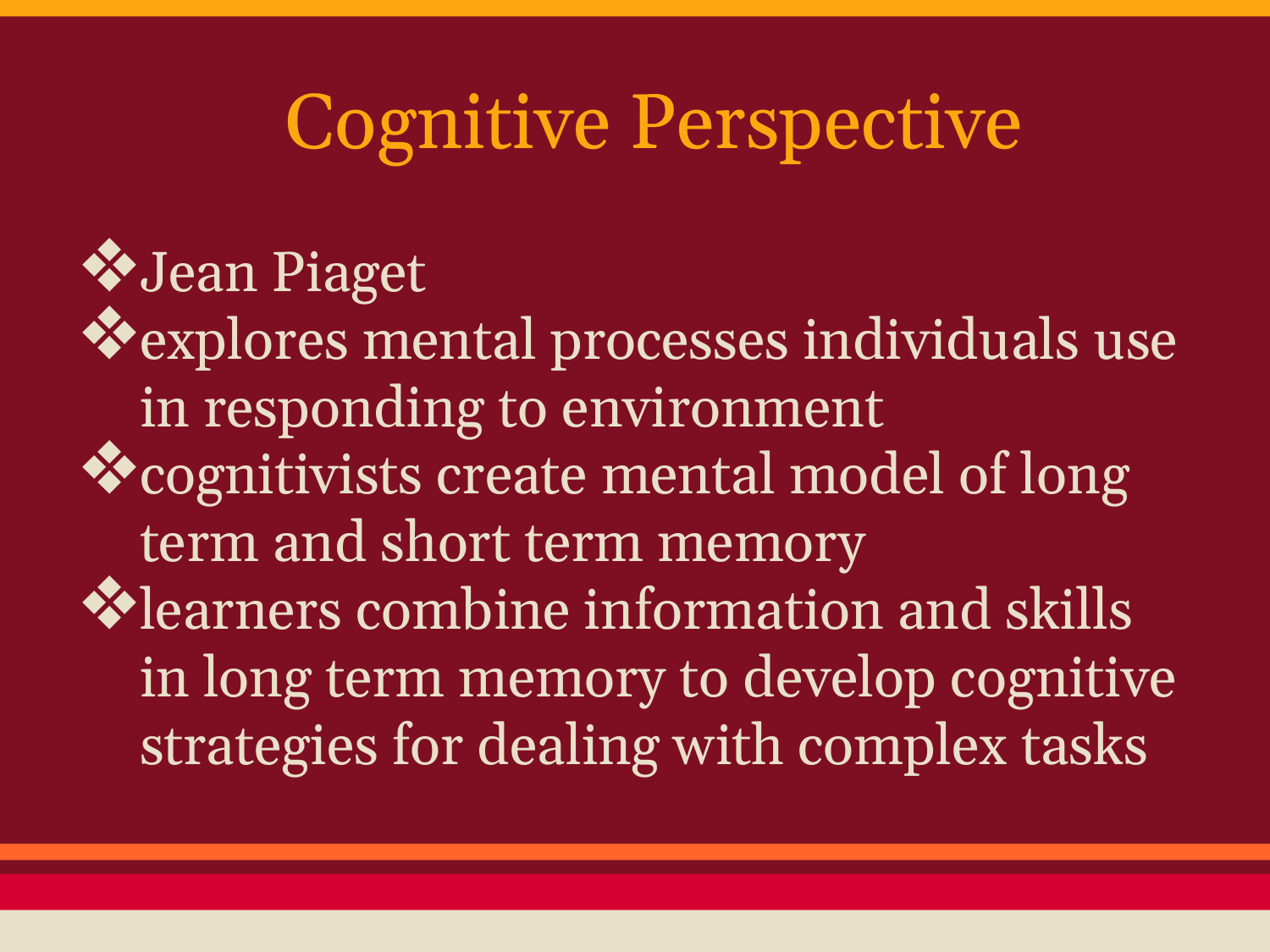

# Cognitive Perspective

Jean Piaget
explores mental processes individuals use in responding to environment
cognitivists create mental model of long term and short term memory
learners combine information and skills in long term memory to develop cognitive strategies for dealing with complex tasks